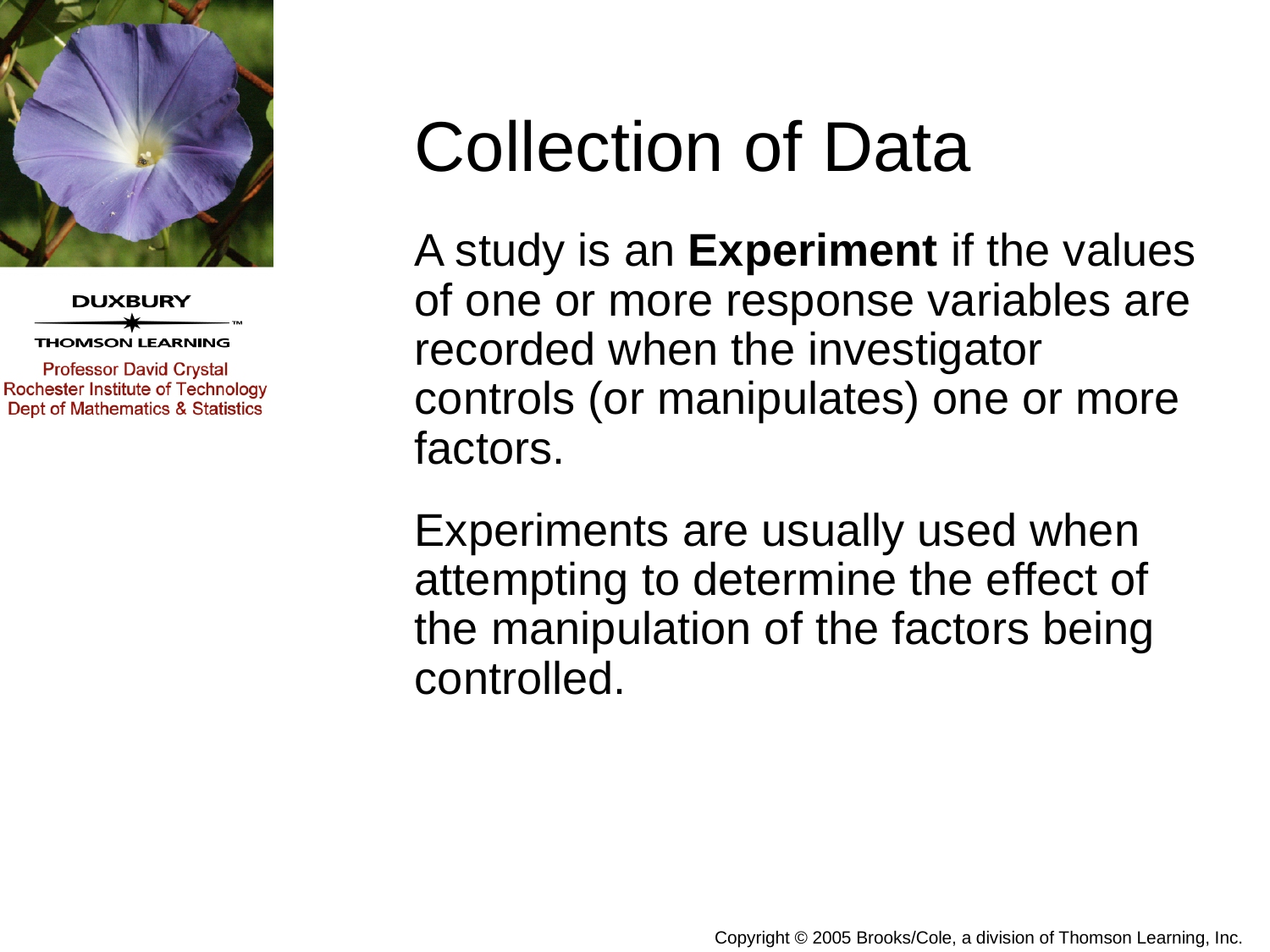

# Collection of Data
A study is an Experiment if the values of one or more response variables are recorded when the investigator controls (or manipulates) one or more factors.
Experiments are usually used when attempting to determine the effect of the manipulation of the factors being controlled.